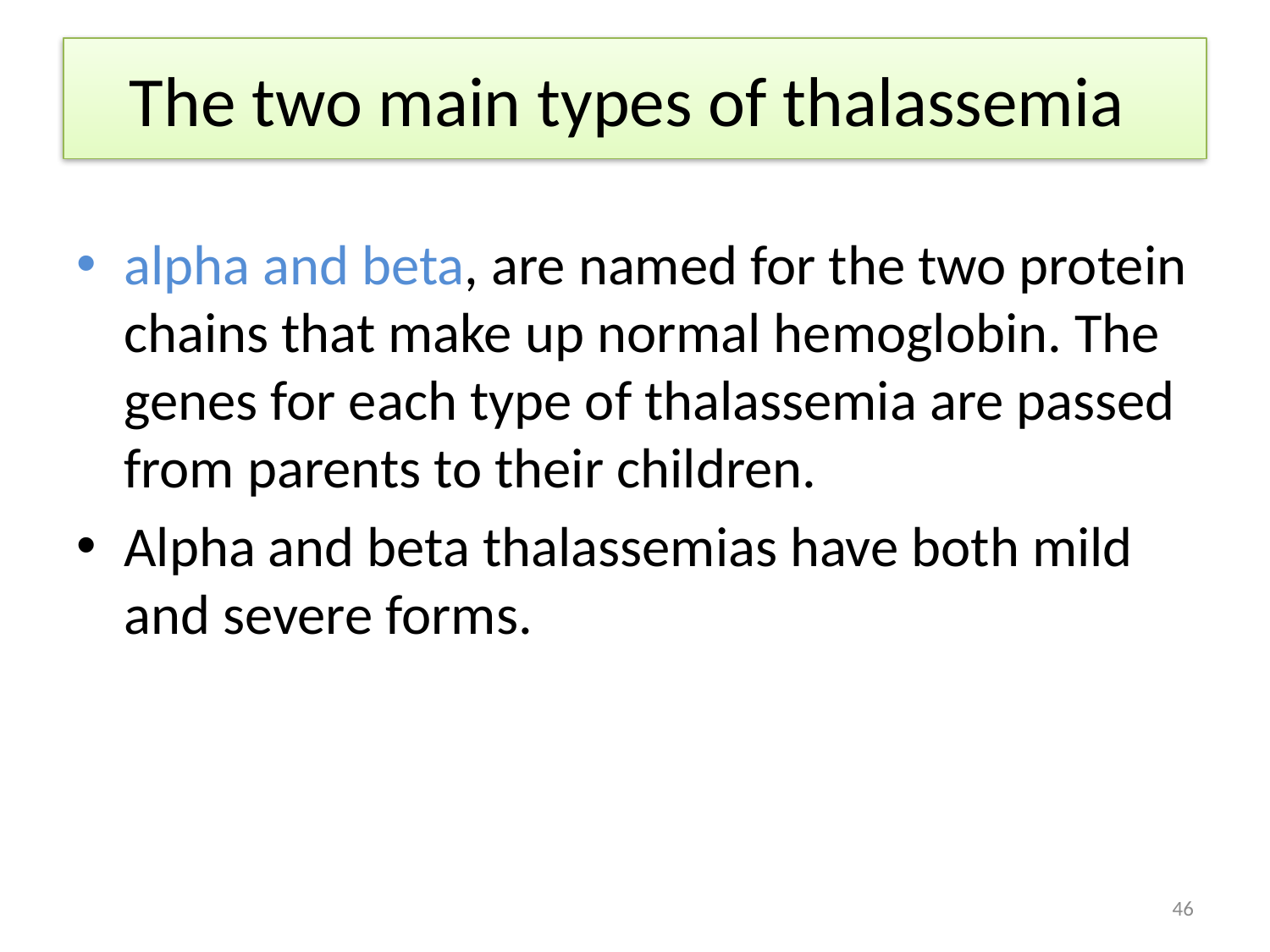

# The two main types of thalassemia
alpha and beta, are named for the two protein chains that make up normal hemoglobin. The genes for each type of thalassemia are passed from parents to their children.
Alpha and beta thalassemias have both mild and severe forms.
46